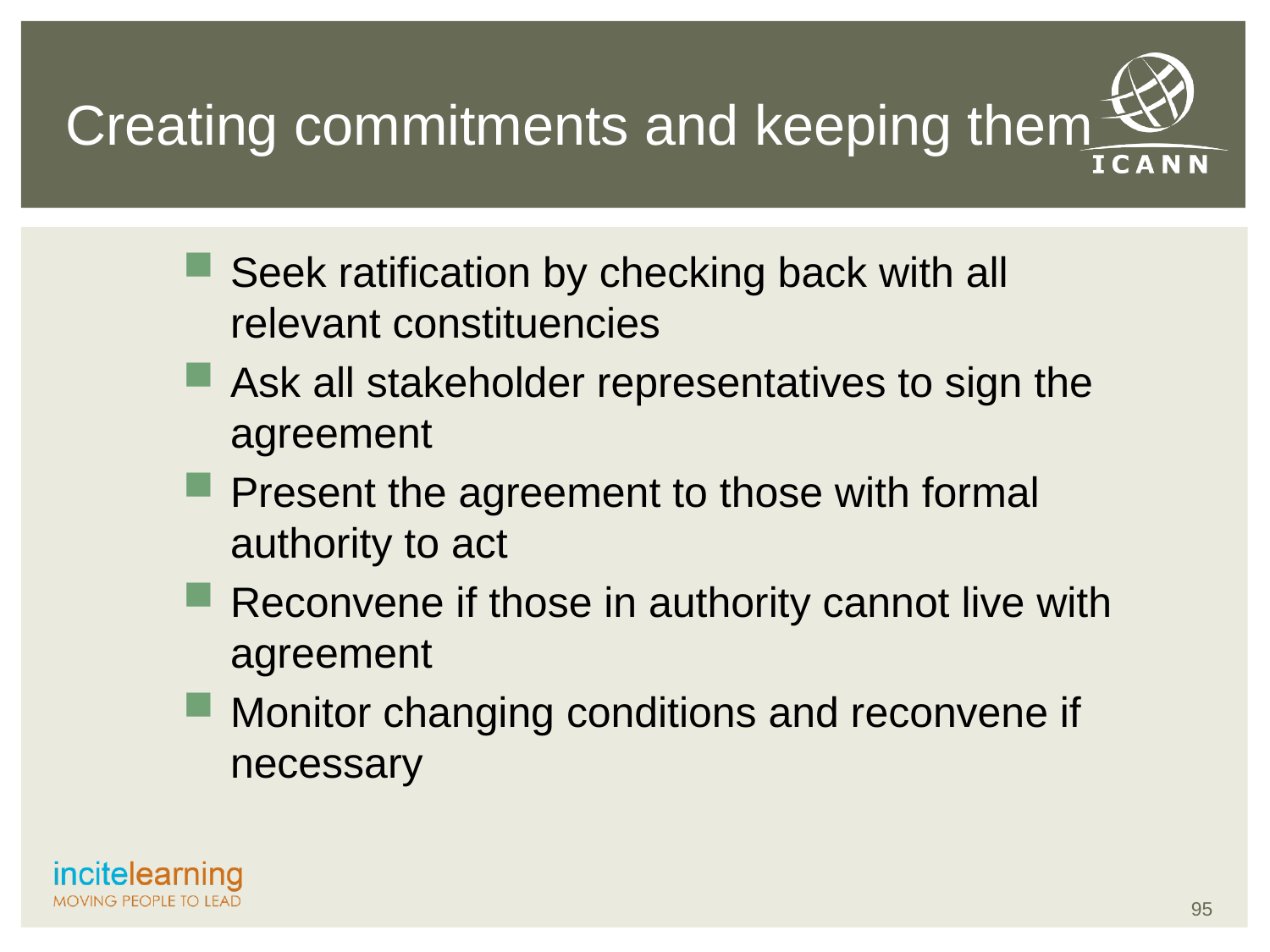

# Creating commitments and keeping them
Seek ratification by checking back with all relevant constituencies
Ask all stakeholder representatives to sign the agreement
Present the agreement to those with formal authority to act
Reconvene if those in authority cannot live with agreement
Monitor changing conditions and reconvene if necessary

95